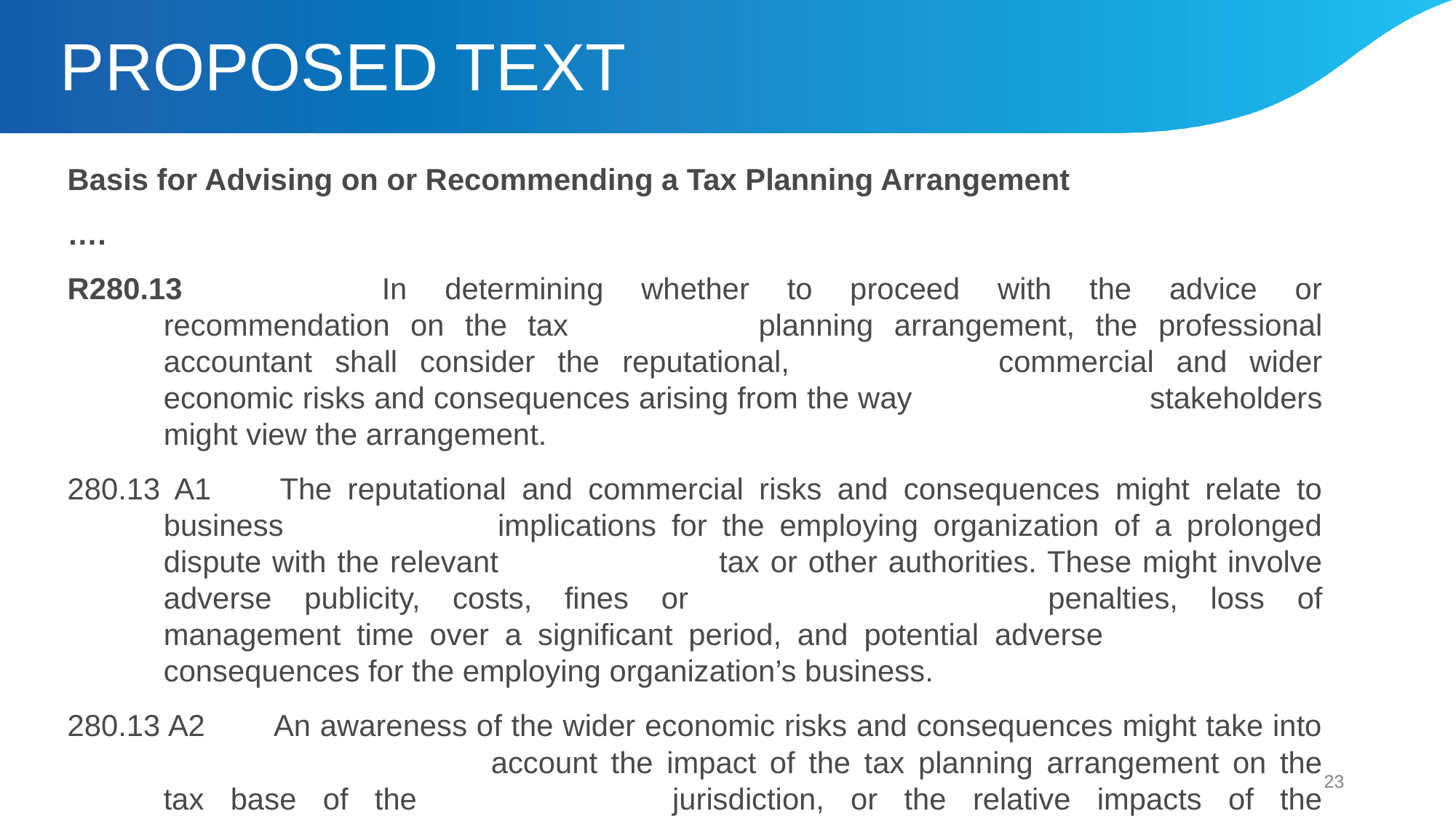

# PROPOSED TEXT
Basis for Advising on or Recommending a Tax Planning Arrangement
….
R280.13		In determining whether to proceed with the advice or recommendation on the tax 		planning arrangement, the professional accountant shall consider the reputational, 		commercial and wider economic risks and consequences arising from the way 			stakeholders might view the arrangement.
280.13 A1	The reputational and commercial risks and consequences might relate to business 		implications for the employing organization of a prolonged dispute with the relevant 		tax or other authorities. These might involve adverse publicity, costs, fines or 			penalties, loss of management time over a significant period, and potential adverse 		consequences for the employing organization’s business.
280.13 A2	An awareness of the wider economic risks and consequences might take into 			account the impact of the tax planning arrangement on the tax base of the 			jurisdiction, or the relative impacts of the arrangement on the tax bases of multiple 		jurisdictions, where the employing organization operates.
23